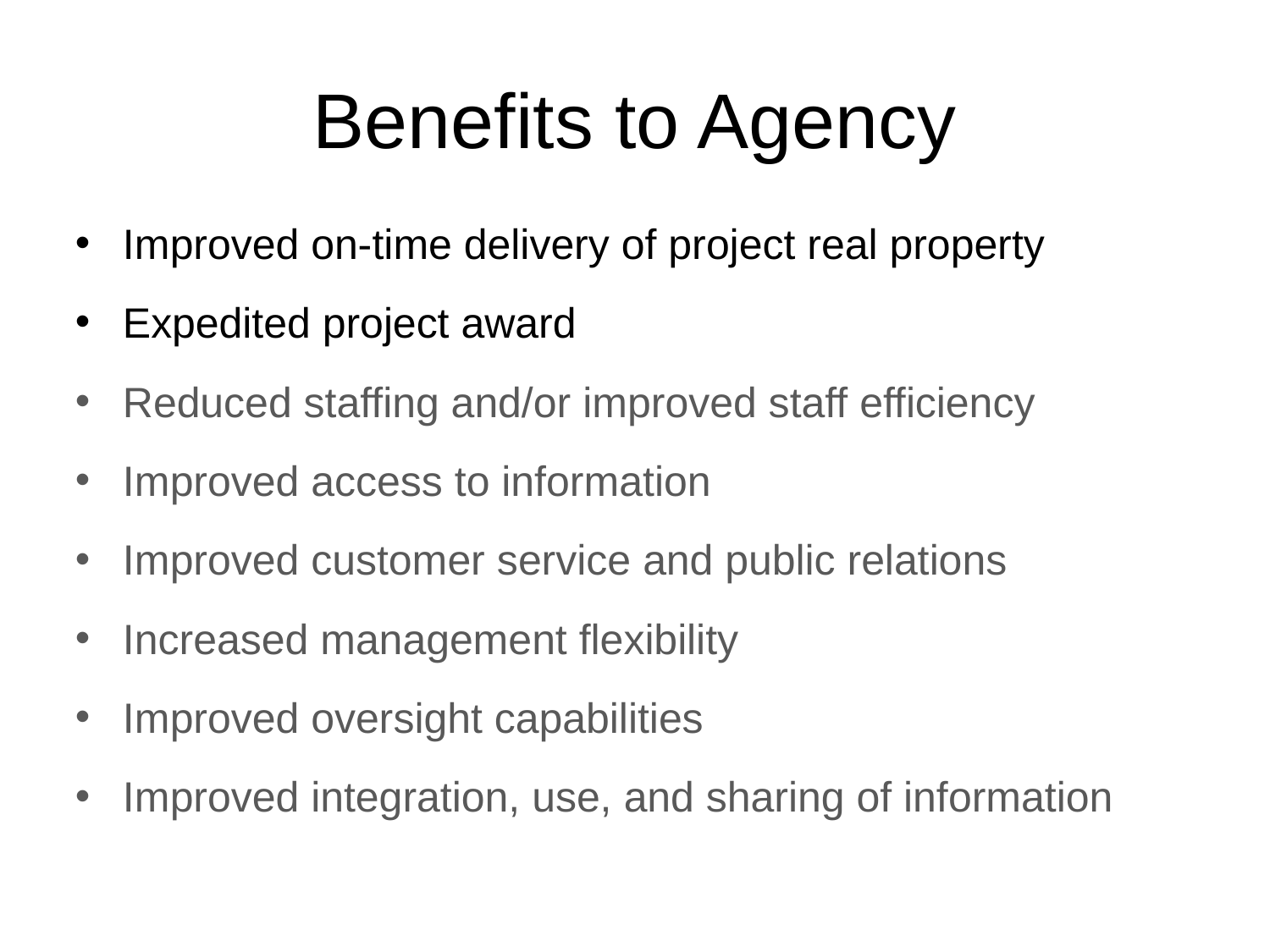

# Benefits to Agency
Improved on-time delivery of project real property
Expedited project award
Reduced staffing and/or improved staff efficiency
Improved access to information
Improved customer service and public relations
Increased management flexibility
Improved oversight capabilities
Improved integration, use, and sharing of information